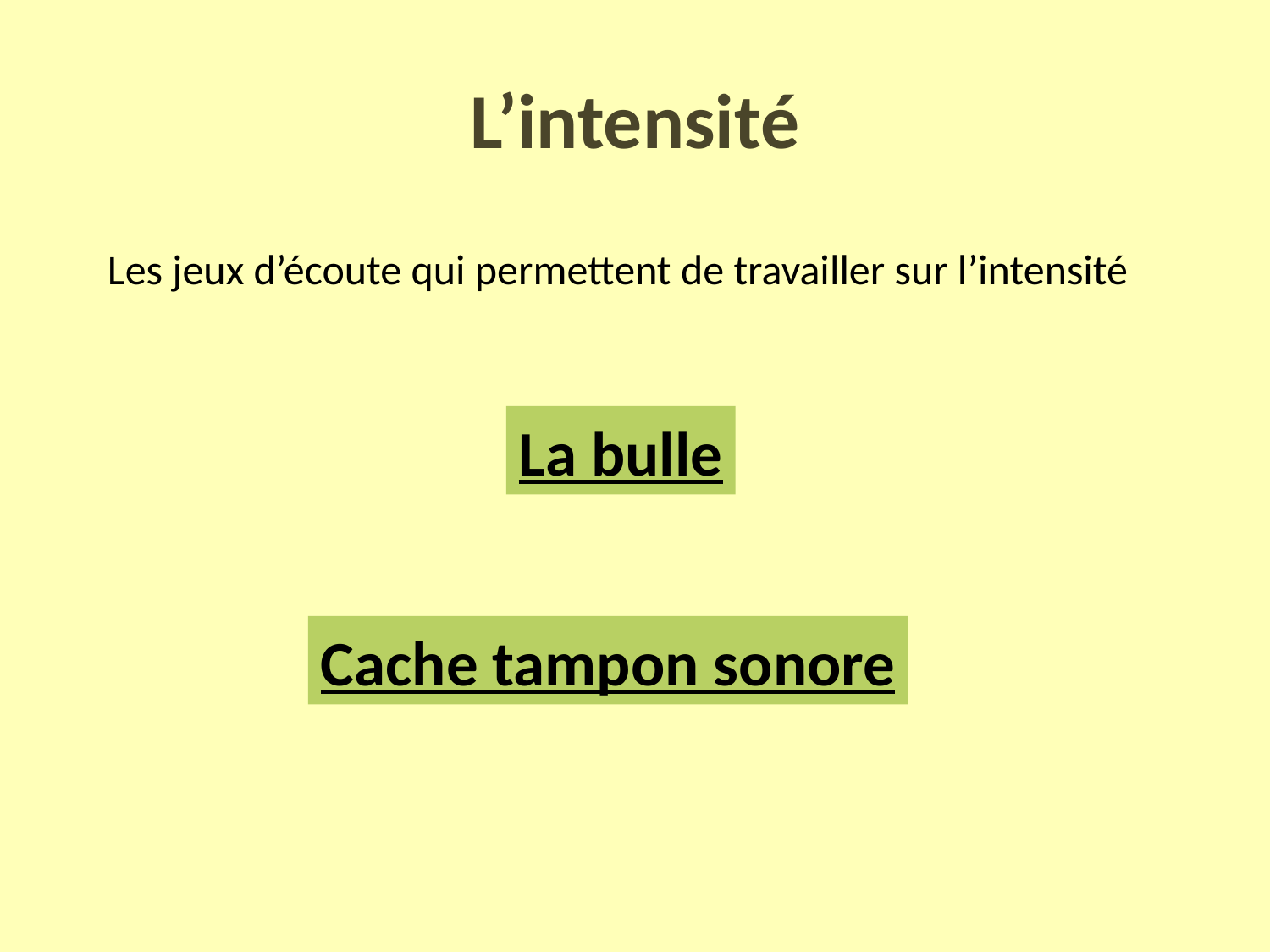

# L’intensité
Les jeux d’écoute qui permettent de travailler sur l’intensité
La bulle
Cache tampon sonore